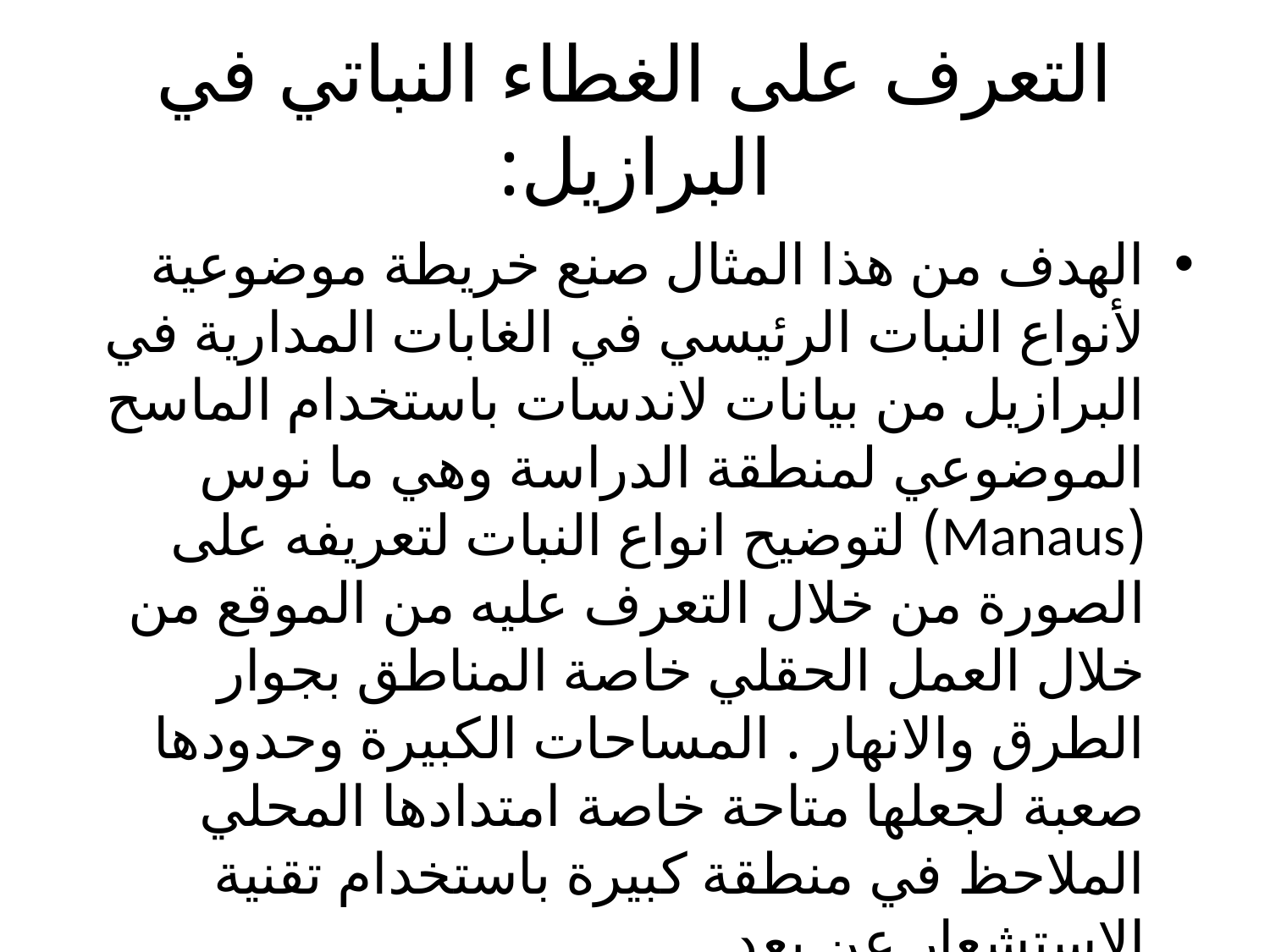

# التعرف على الغطاء النباتي في البرازيل:
الهدف من هذا المثال صنع خريطة موضوعية لأنواع النبات الرئيسي في الغابات المدارية في البرازيل من بيانات لاندسات باستخدام الماسح الموضوعي لمنطقة الدراسة وهي ما نوس (Manaus) لتوضيح انواع النبات لتعريفه على الصورة من خلال التعرف عليه من الموقع من خلال العمل الحقلي خاصة المناطق بجوار الطرق والانهار . المساحات الكبيرة وحدودها صعبة لجعلها متاحة خاصة امتدادها المحلي الملاحظ في منطقة كبيرة باستخدام تقنية الاستشعار عن بعد.